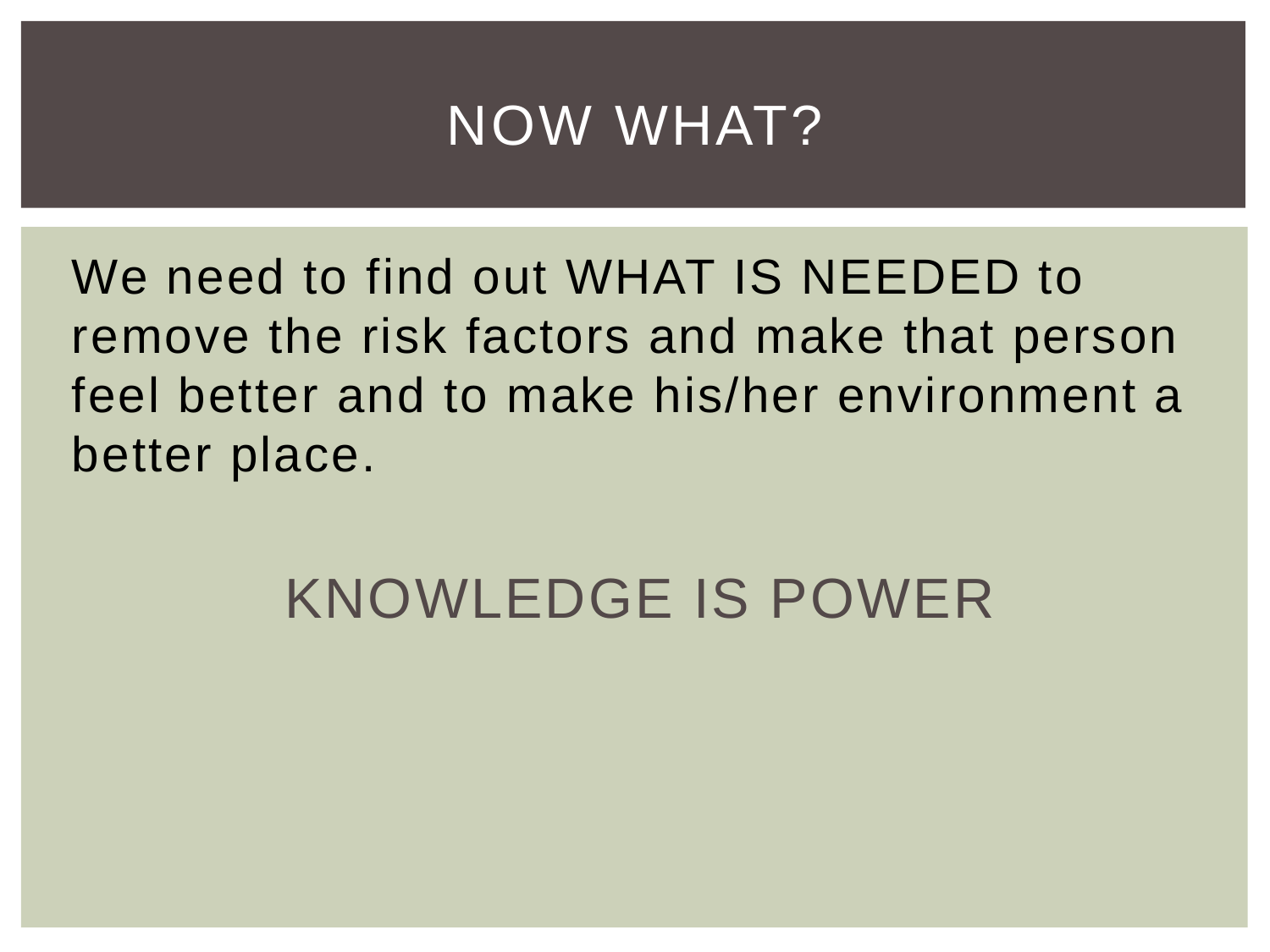

# Now what?
We need to find out WHAT IS NEEDED to remove the risk factors and make that person feel better and to make his/her environment a better place.

KNOWLEDGE IS POWER